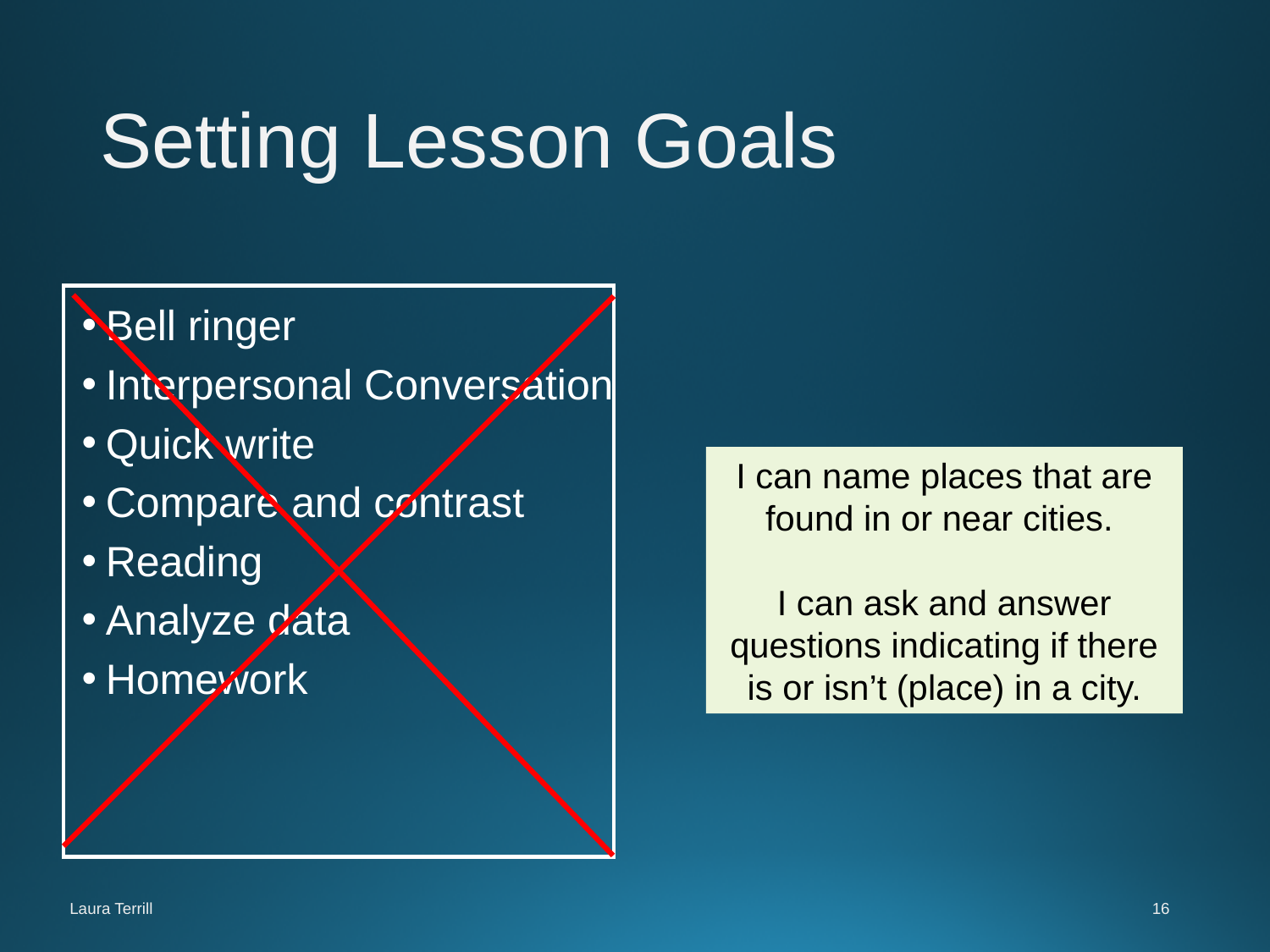

# Setting Lesson Goals

Bell ringer
Interpersonal Conversation
Quick write
Compare and contrast
Reading
Analyze data
Homework

I can name places that are found in or near cities.

I can ask and answer questions indicating if there is or isn’t (place) in a city.
Laura Terrill
16